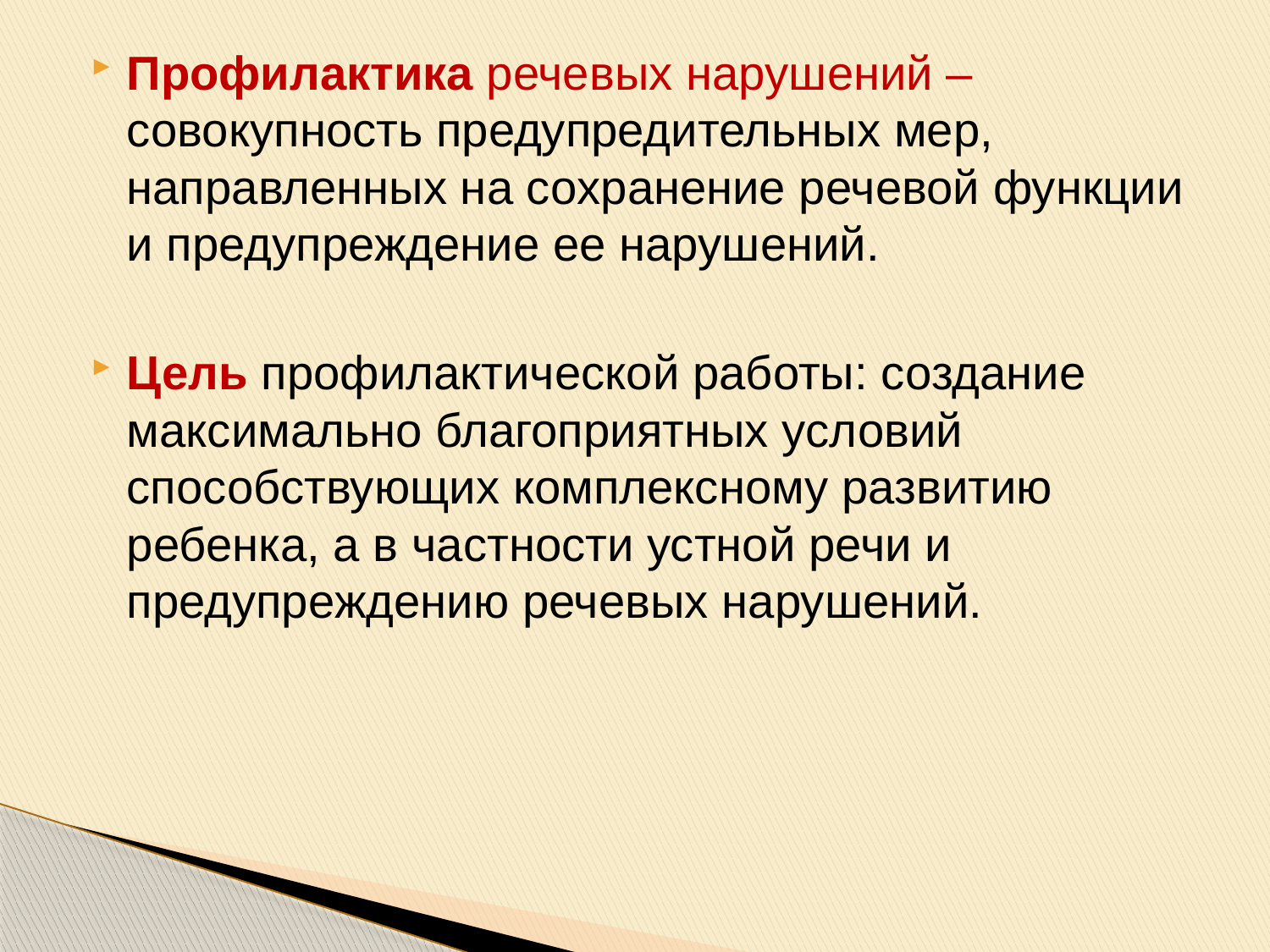

Профилактика речевых нарушений – совокупность предупредительных мер, направленных на сохранение речевой функции и предупреждение ее нарушений.

Цель профилактической работы: создание максимально благоприятных условий способствующих комплексному развитию ребенка, а в частности устной речи и предупреждению речевых нарушений.